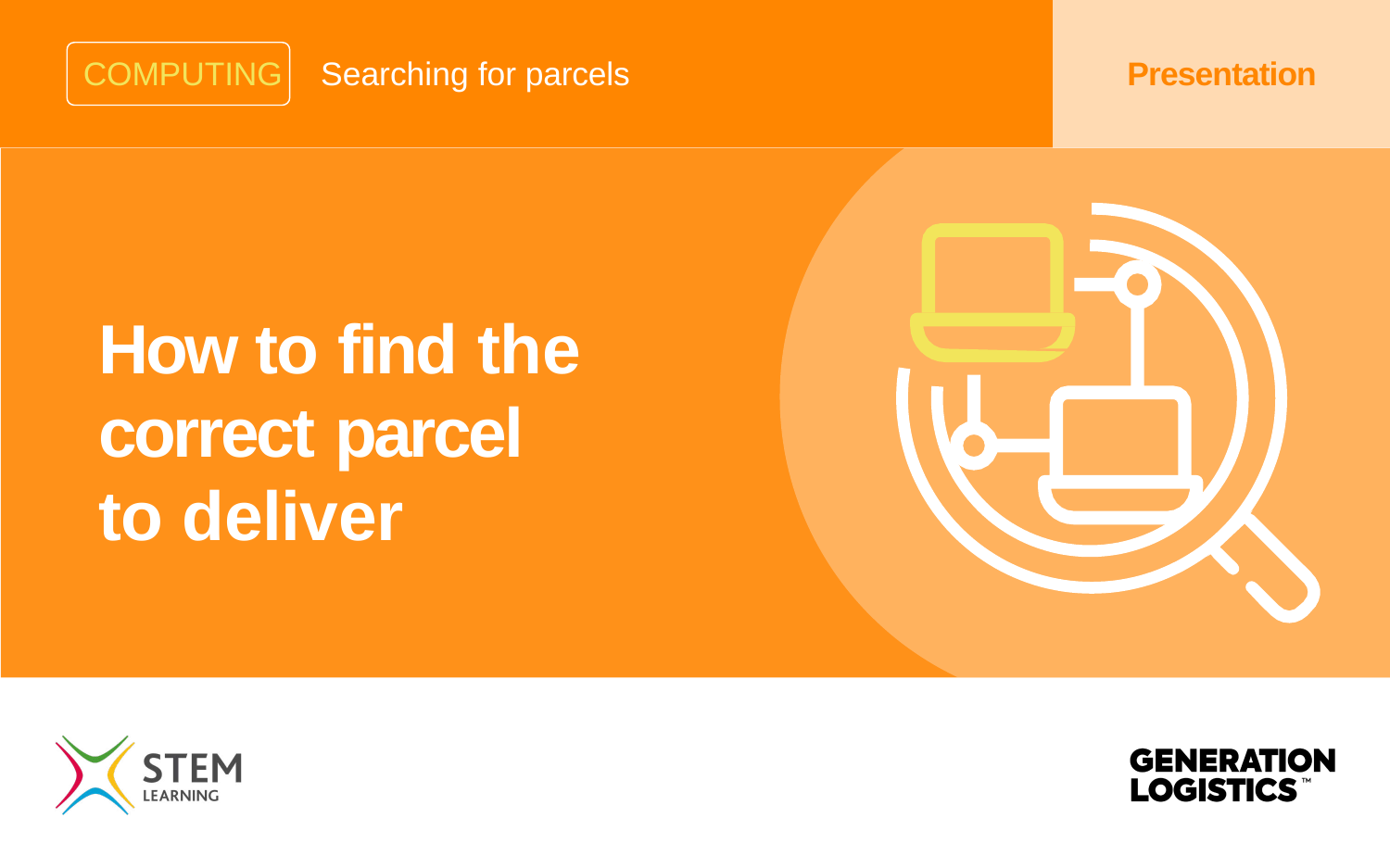

COMPUTING
Searching for parcels
Presentation
How to find the correct parcel to deliver